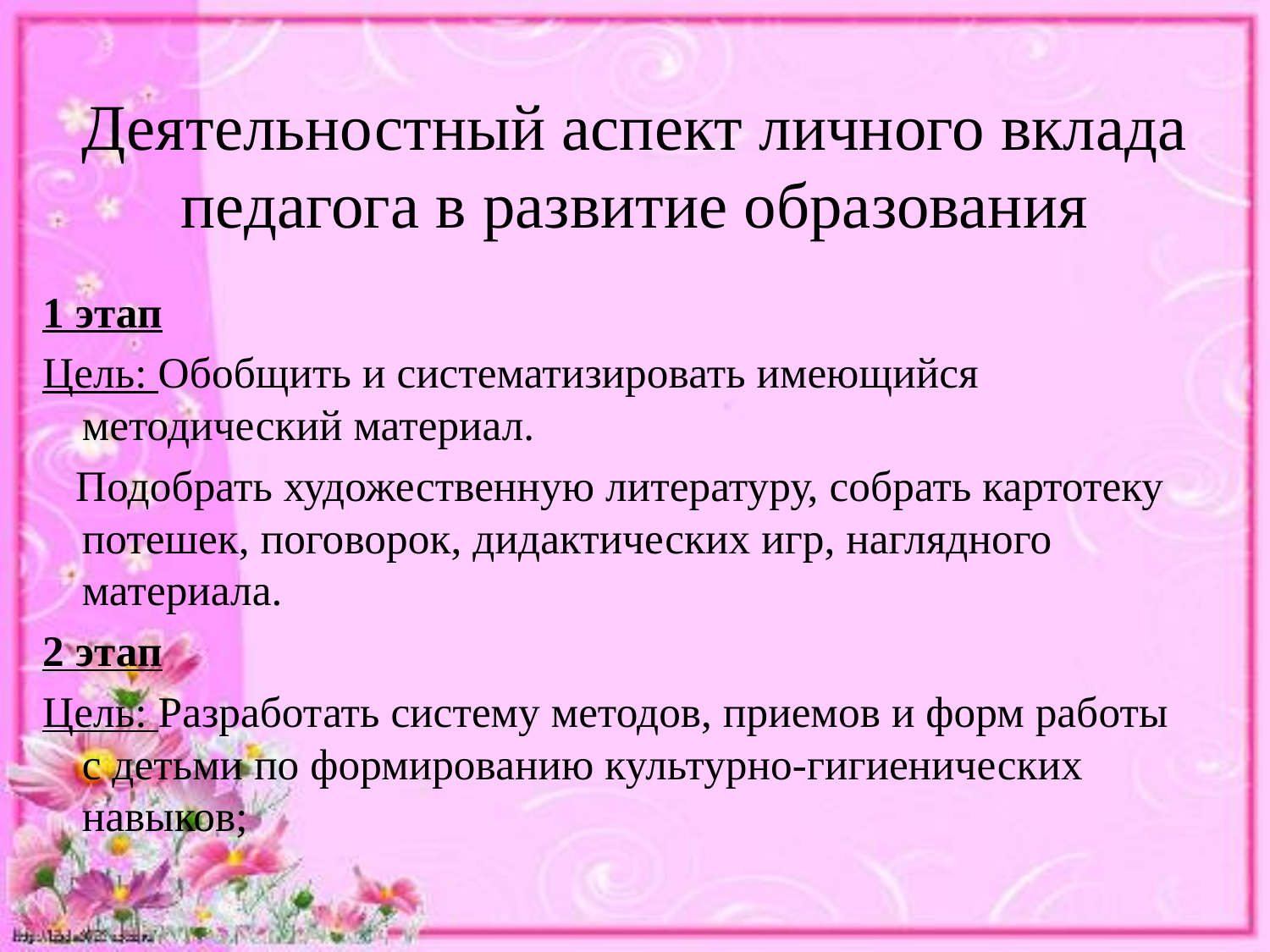

# Деятельностный аспект личного вклада педагога в развитие образования
1 этап
Цель: Обобщить и систематизировать имеющийся методический материал.
   Подобрать художественную литературу, собрать картотеку потешек, поговорок, дидактических игр, наглядного материала.
2 этап
Цель: Разработать систему методов, приемов и форм работы с детьми по формированию культурно-гигиенических навыков;